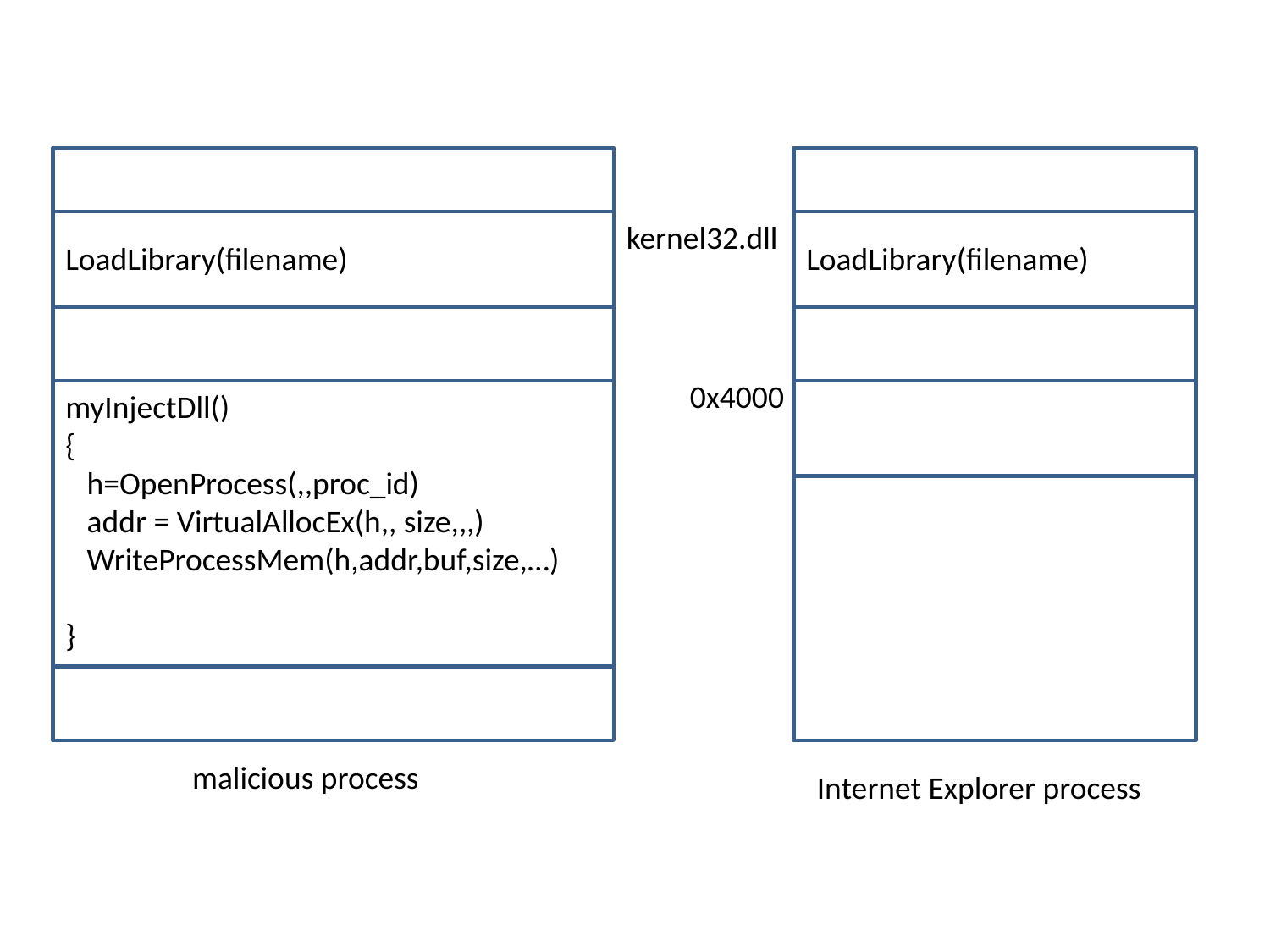

LoadLibrary(filename)

kernel32.dll

LoadLibrary(filename)
0x4000
myInjectDll()
{
   h=OpenProcess(,,proc_id)
   addr = VirtualAllocEx(h,, size,,,)
   WriteProcessMem(h,addr,buf,size,…)

}

malicious process
Internet Explorer process